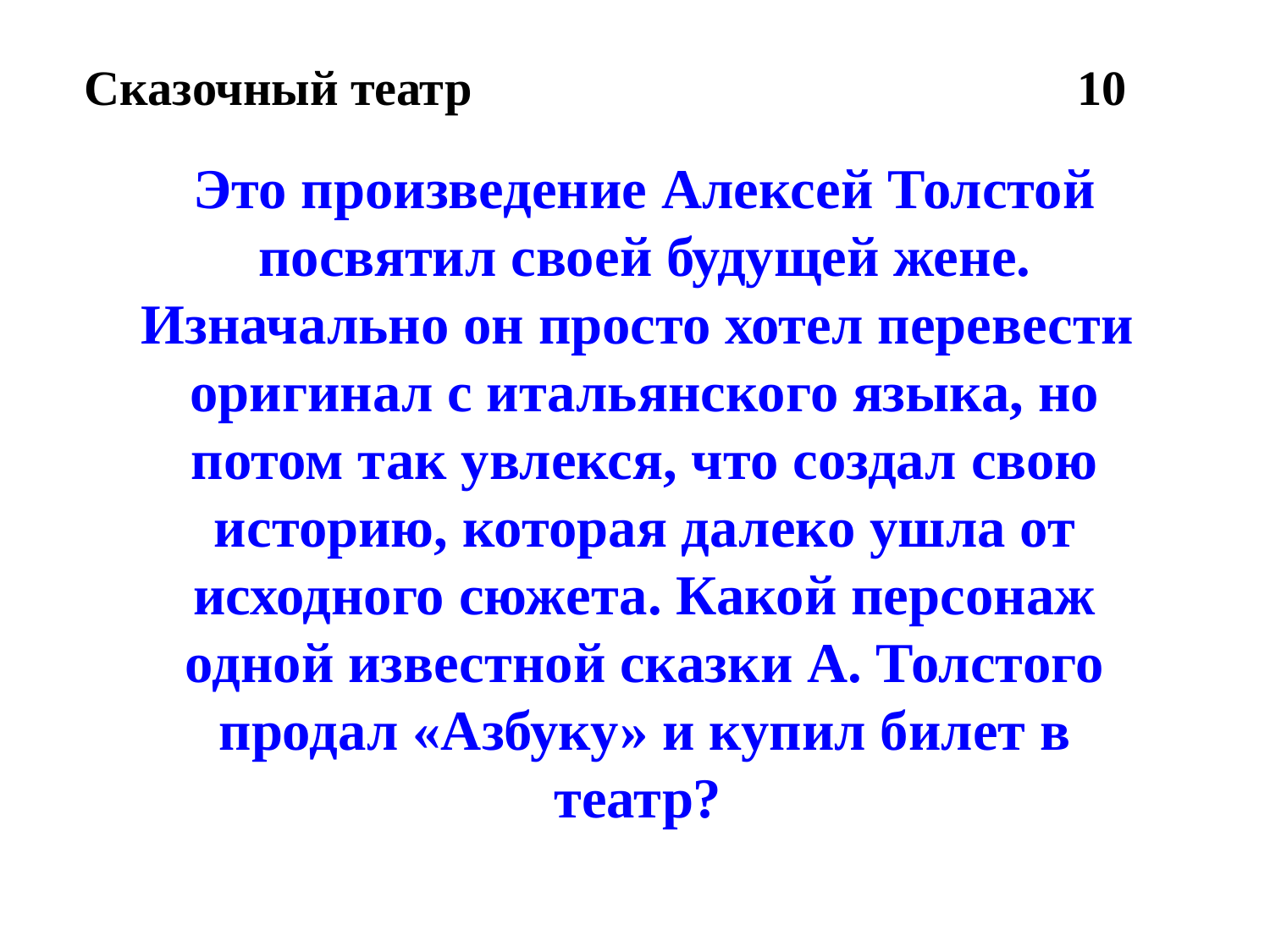

Сказочный театр
10
Это произведение Алексей Толстой посвятил своей будущей жене. Изначально он просто хотел перевести  оригинал с итальянского языка, но потом так увлекся, что создал свою историю, которая далеко ушла от исходного сюжета. Какой персонаж одной известной сказки А. Толстого продал «Азбуку» и купил билет в театр?